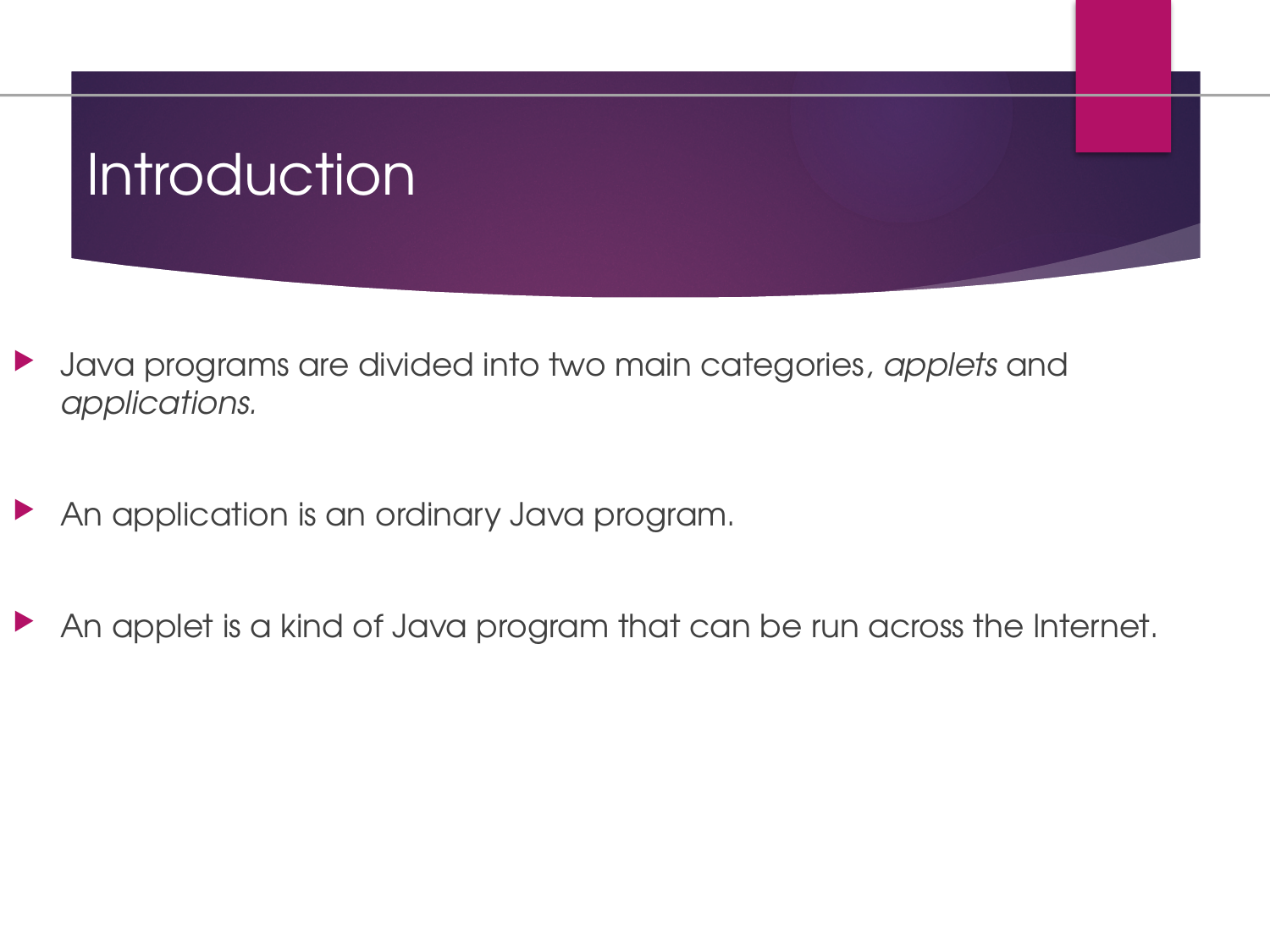

# Introduction
Java programs are divided into two main categories, applets and applications.

An application is an ordinary Java program.

An applet is a kind of Java program that can be run across the Internet.